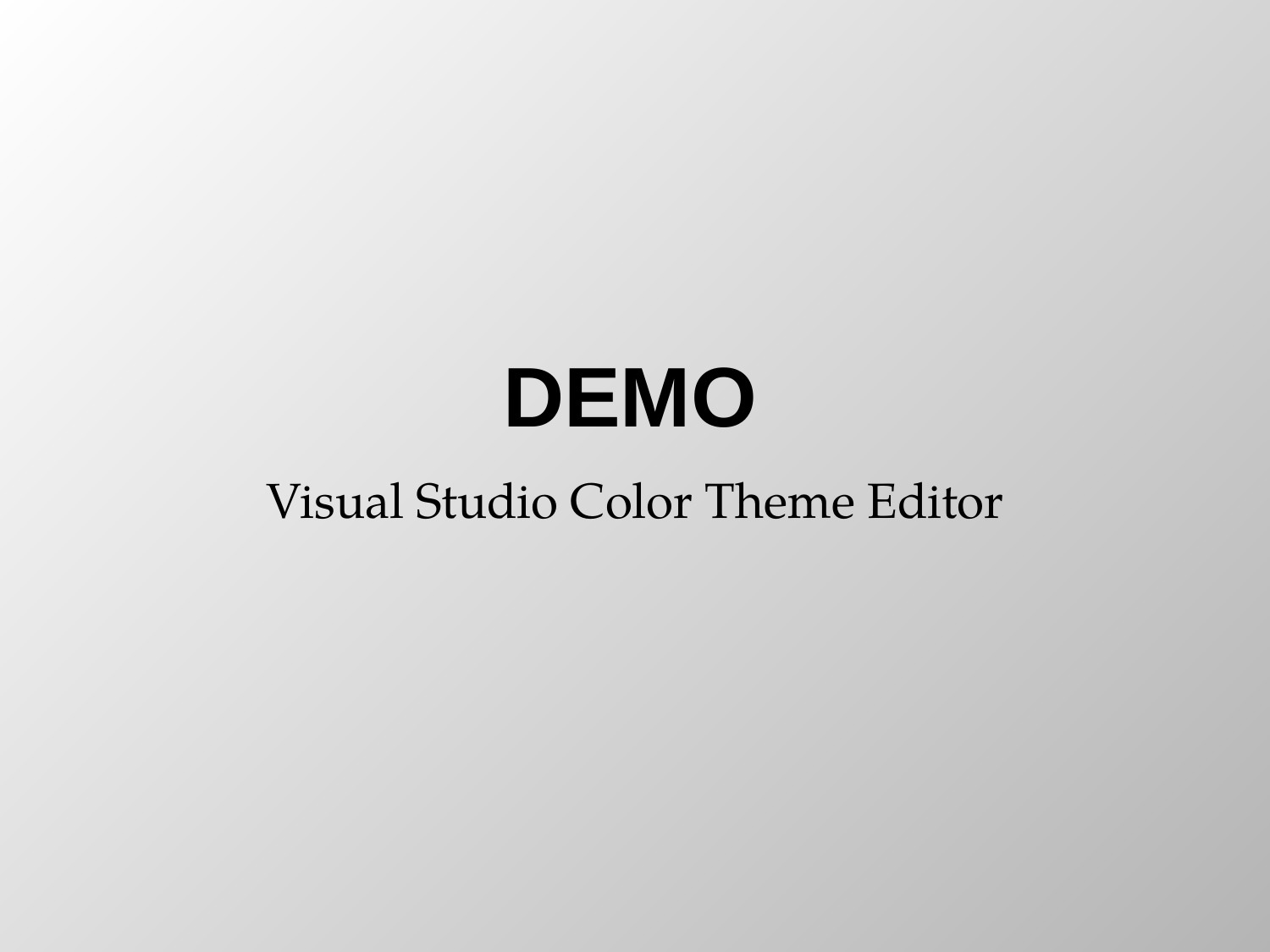

# Demo
Visual Studio Color Theme Editor